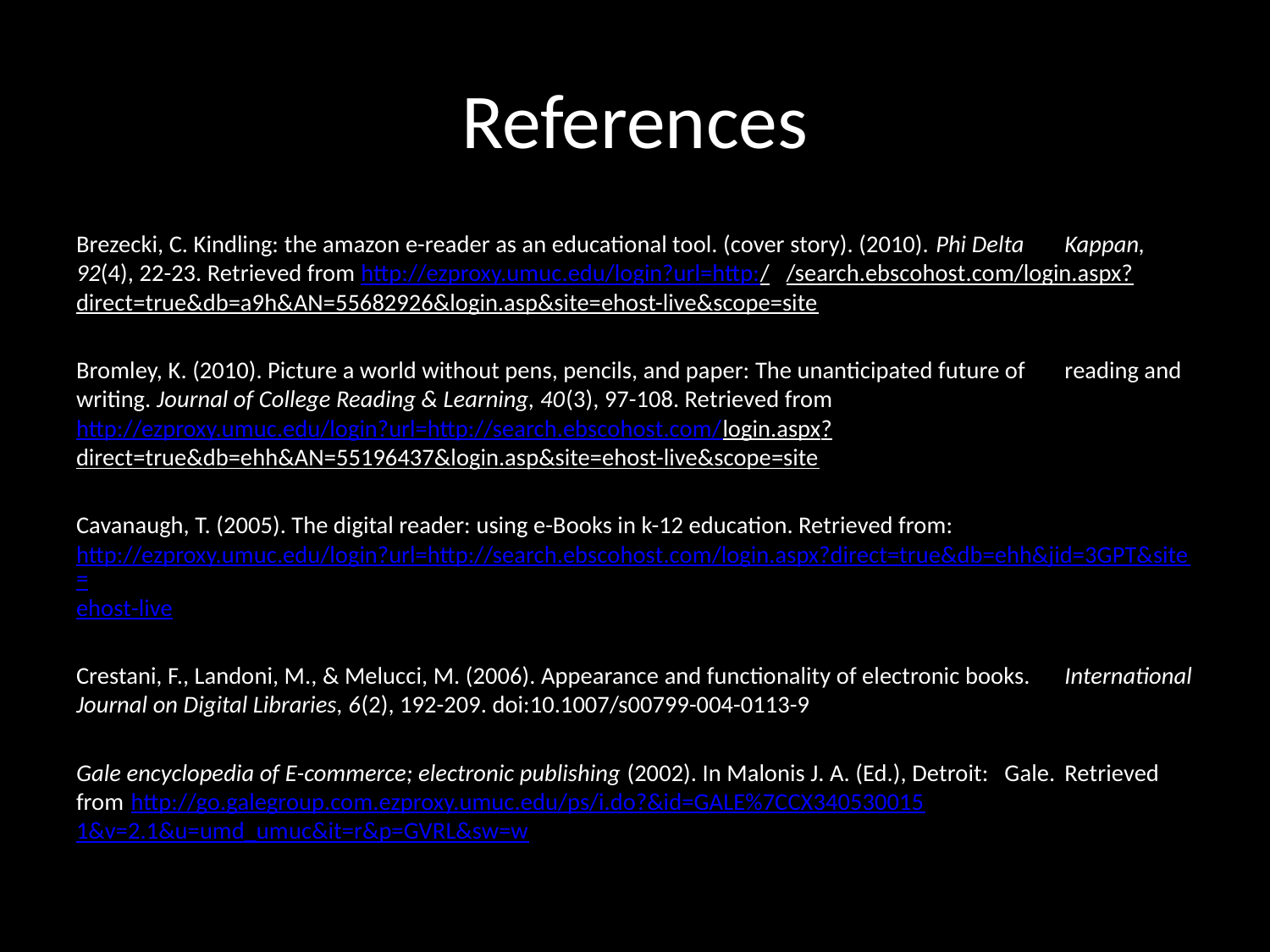

# References
Brezecki, C. Kindling: the amazon e-reader as an educational tool. (cover story). (2010). Phi Delta	 Kappan, 92(4), 22-23. Retrieved from http://ezproxy.umuc.edu/login?url=http:/		/search.ebscohost.com/login.aspx?	direct=true&db=a9h&AN=55682926&login.asp&site=ehost-live&scope=site

Bromley, K. (2010). Picture a world without pens, pencils, and paper: The unanticipated future of	 reading and writing. Journal of College Reading & Learning, 40(3), 97-108. Retrieved from	 http://ezproxy.umuc.edu/login?url=http://search.ebscohost.com/login.aspx?	direct=true&db=ehh&AN=55196437&login.asp&site=ehost-live&scope=site

Cavanaugh, T. (2005). The digital reader: using e-Books in k-12 education. Retrieved from:	 http://ezproxy.umuc.edu/login?url=http://search.ebscohost.com/login.aspx?direct=true&db=ehh&jid=3GPT&site=ehost-live

Crestani, F., Landoni, M., & Melucci, M. (2006). Appearance and functionality of electronic books.	 International Journal on Digital Libraries, 6(2), 192-209. doi:10.1007/s00799-004-0113-9

Gale encyclopedia of E-commerce; electronic publishing (2002). In Malonis J. A. (Ed.), Detroit: 	Gale.	 Retrieved from 							http://go.galegroup.com.ezproxy.umuc.edu/ps/i.do?&id=GALE%7CCX340530015	1&v=2.1&u=umd_umuc&it=r&p=GVRL&sw=w